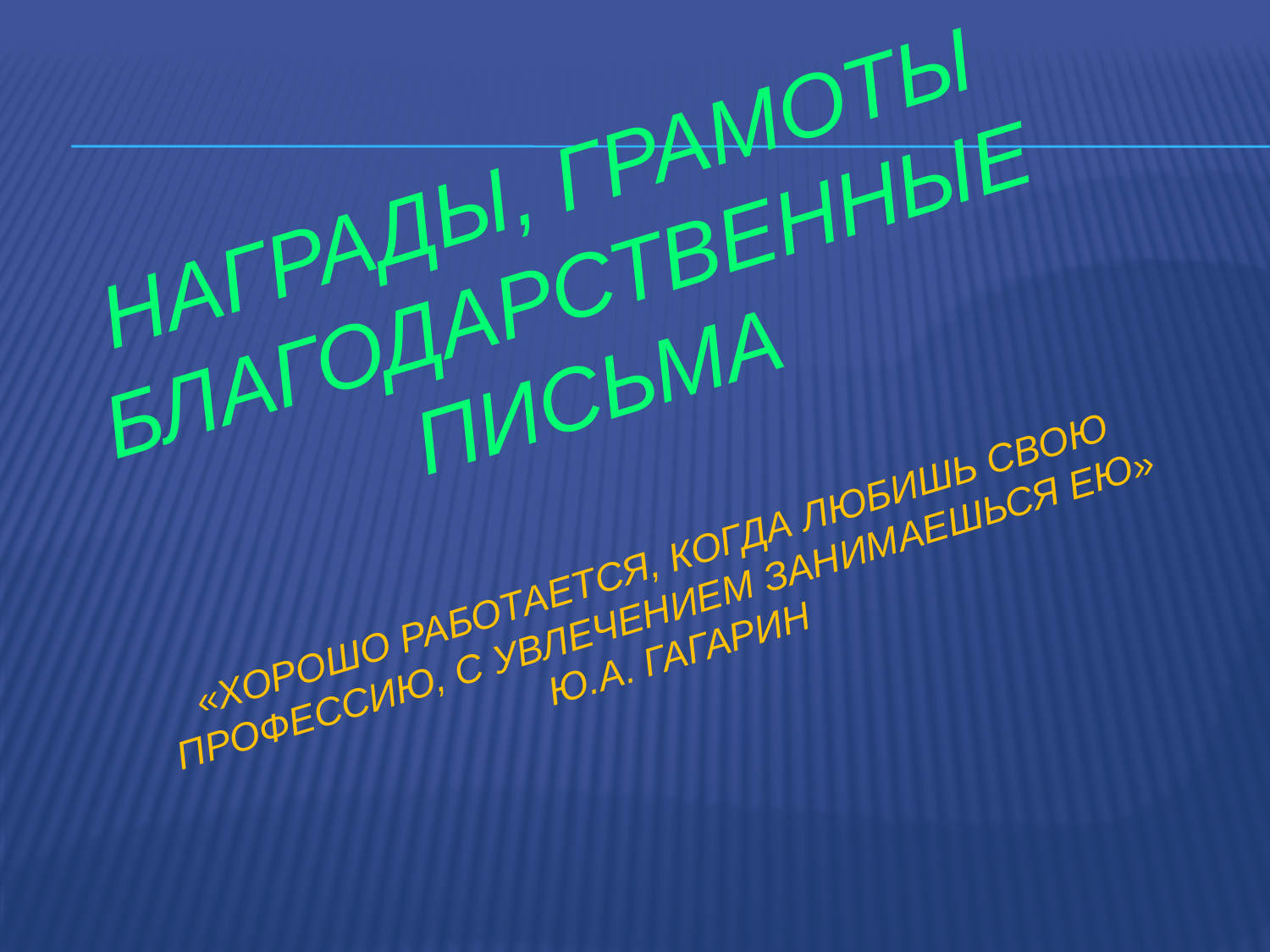

# Награды, грамоты благодарственные письма «Хорошо работается, когда любишь свою профессию, с увлечением занимаешься ею» Ю.А. Гагарин